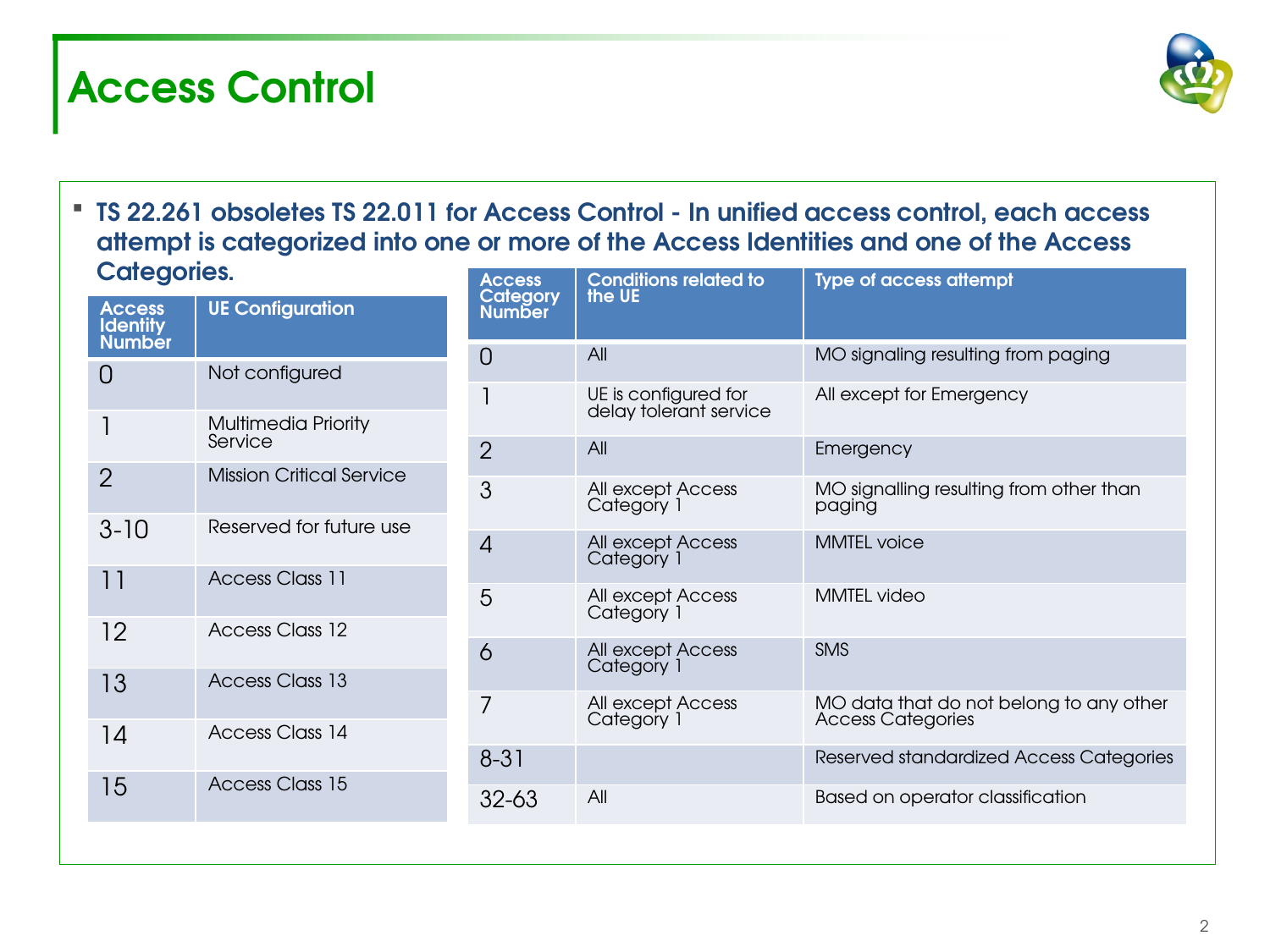

# Access Control
TS 22.261 obsoletes TS 22.011 for Access Control - In unified access control, each access attempt is categorized into one or more of the Access Identities and one of the Access Categories.

| Access Category Number | Conditions related to the UE | Type of access attempt |
| --- | --- | --- |
| 0 | All | MO signaling resulting from paging |
| 1 | UE is configured for delay tolerant service | All except for Emergency |
| 2 | All | Emergency |
| 3 | All except Access Category 1 | MO signalling resulting from other than paging |
| 4 | All except Access Category 1 | MMTEL voice |
| 5 | All except Access Category 1 | MMTEL video |
| 6 | All except Access Category 1 | SMS |
| 7 | All except Access Category 1 | MO data that do not belong to any other Access Categories |
| 8-31 |  | Reserved standardized Access Categories |
| 32-63 | All | Based on operator classification |
| Access Identity Number | UE Configuration |
| --- | --- |
| 0 | Not configured |
| 1 | Multimedia Priority Service |
| 2 | Mission Critical Service |
| 3-10 | Reserved for future use |
| 11 | Access Class 11 |
| 12 | Access Class 12 |
| 13 | Access Class 13 |
| 14 | Access Class 14 |
| 15 | Access Class 15 |
2